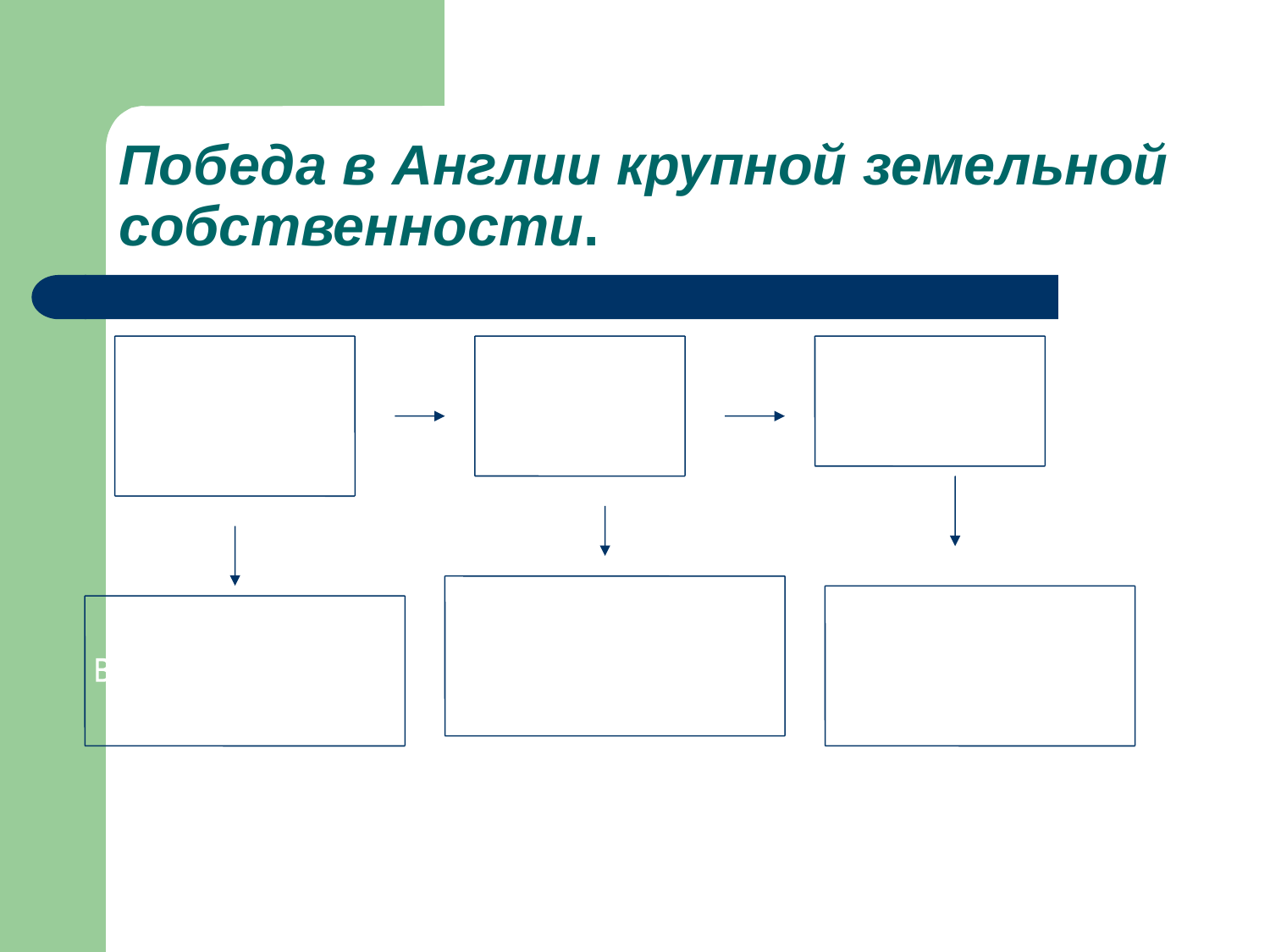

# Победа в Англии крупной земельной собственности.

Лендлорд
крупный
землевладелец
Арендатор -
фермер
Крестьянин-
батрак

Предприниматель.
обрабатывает землю
лендлорда

Нанимаеться
на работу к фермеру
за зар. плату
Сдает землю
в арендуи получает
 арендную плату